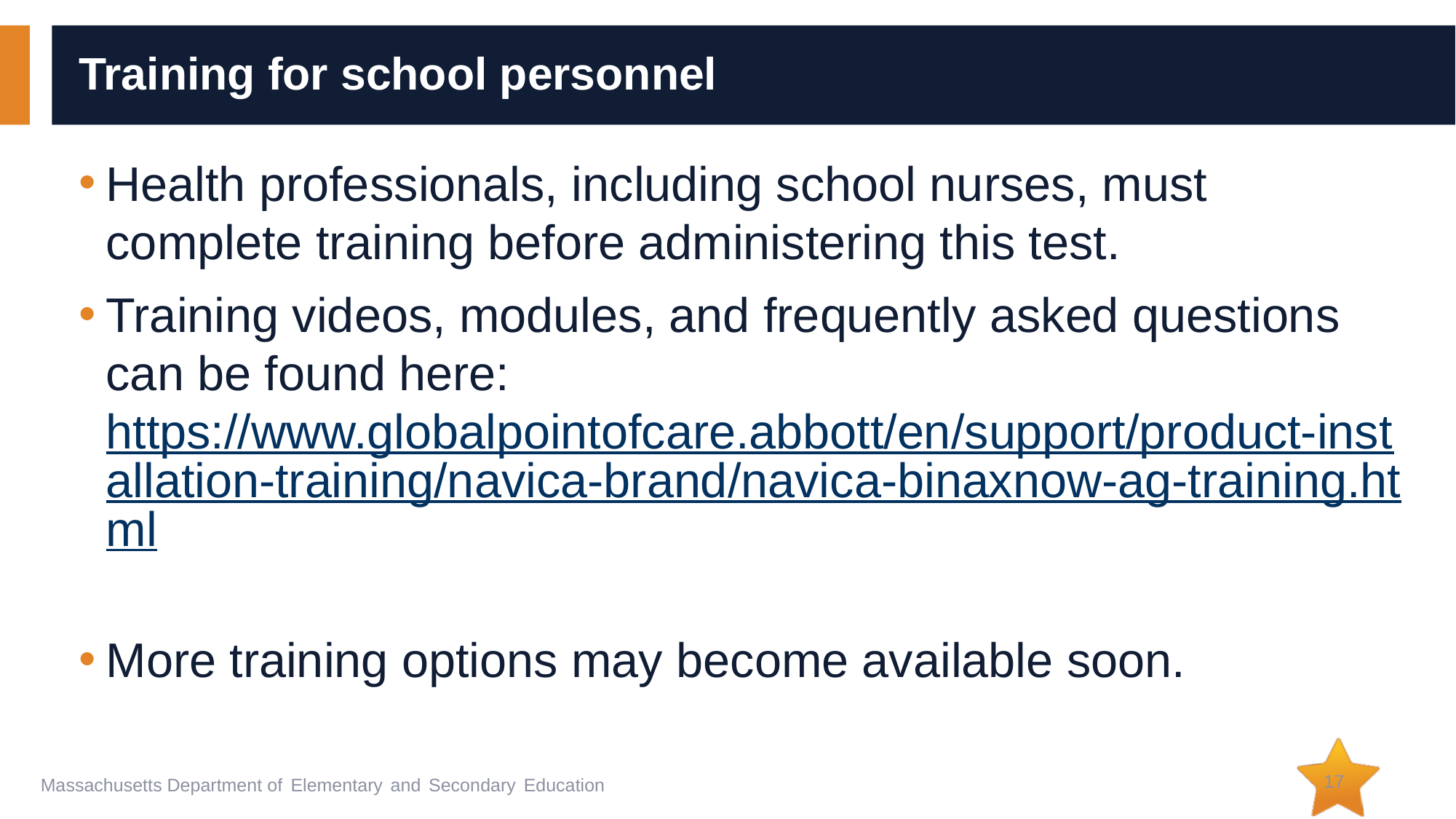

# Training for school personnel
Health professionals, including school nurses, must complete training before administering this test.
Training videos, modules, and frequently asked questions can be found here: https://www.globalpointofcare.abbott/en/support/product-installation-training/navica-brand/navica-binaxnow-ag-training.html
More training options may become available soon.
17